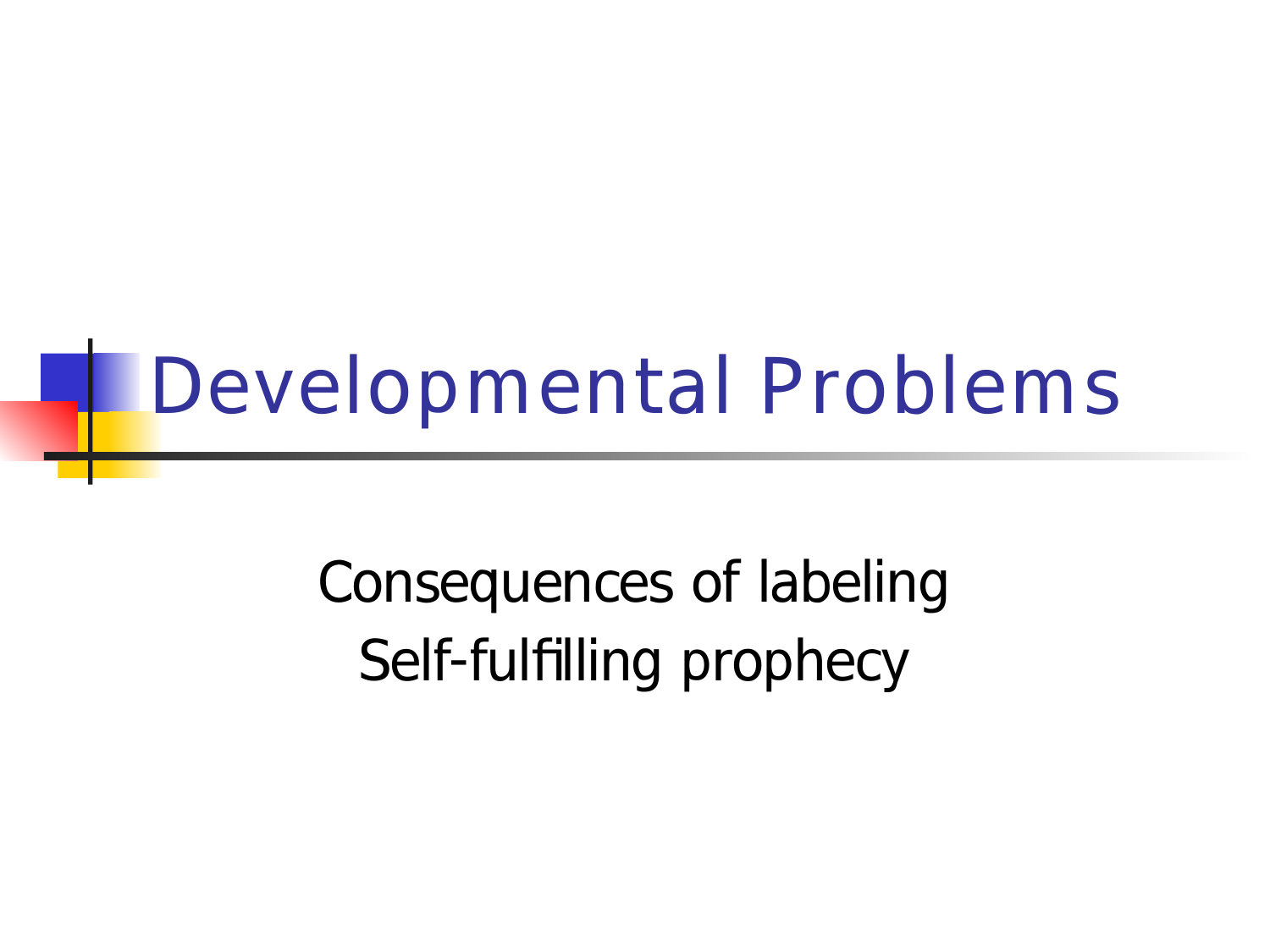

# Developmental Problems
Consequences of labeling
Self-fulfilling prophecy